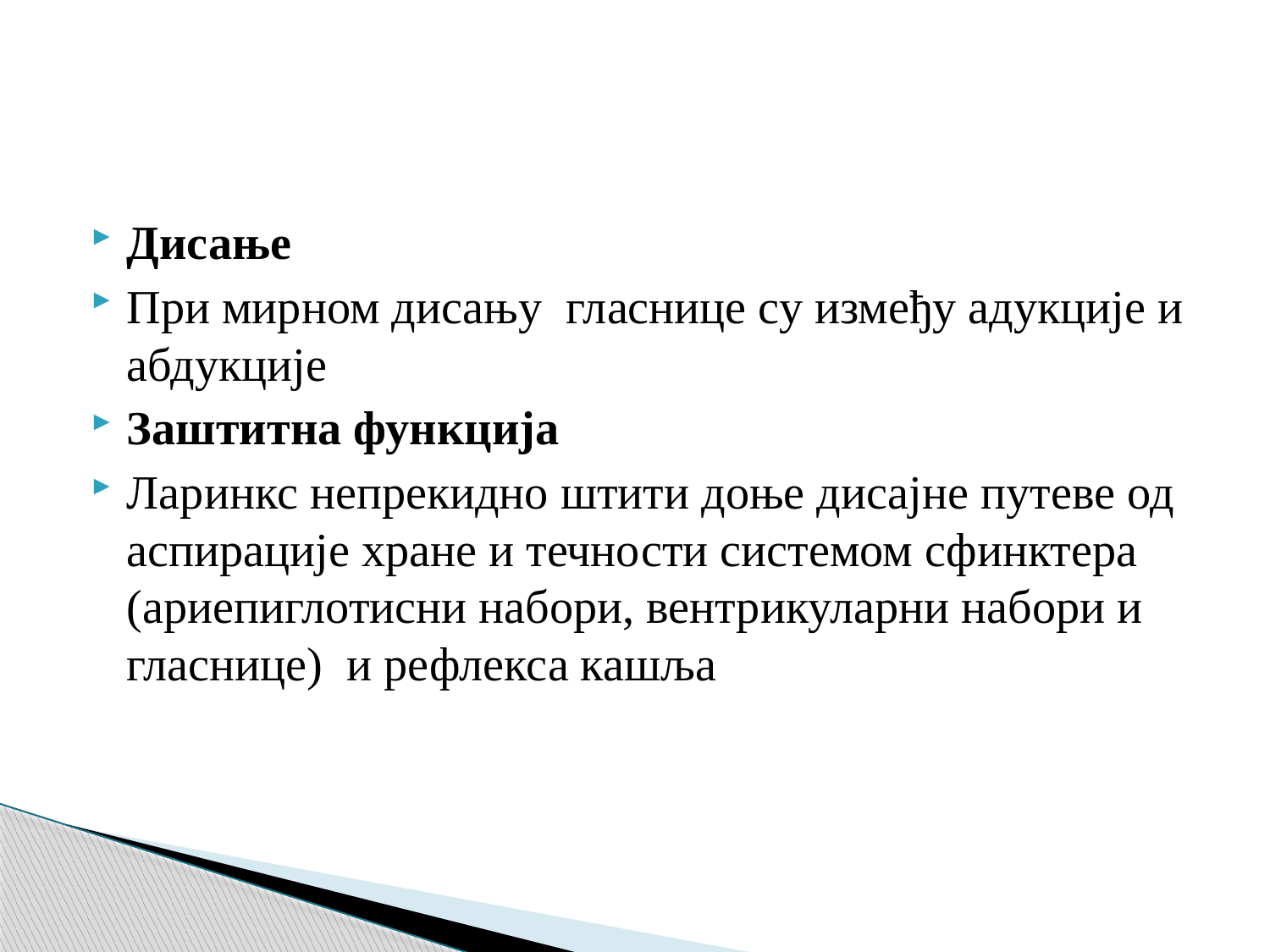

#
Дисање
При мирном дисању  гласнице су између адукције и абдукције
Заштитна функција
Ларинкс непрекидно штити доње дисајне путеве од аспирације хране и течности системом сфинктера (ариепиглотисни набори, вентрикуларни набори и гласнице)  и рефлекса кашља